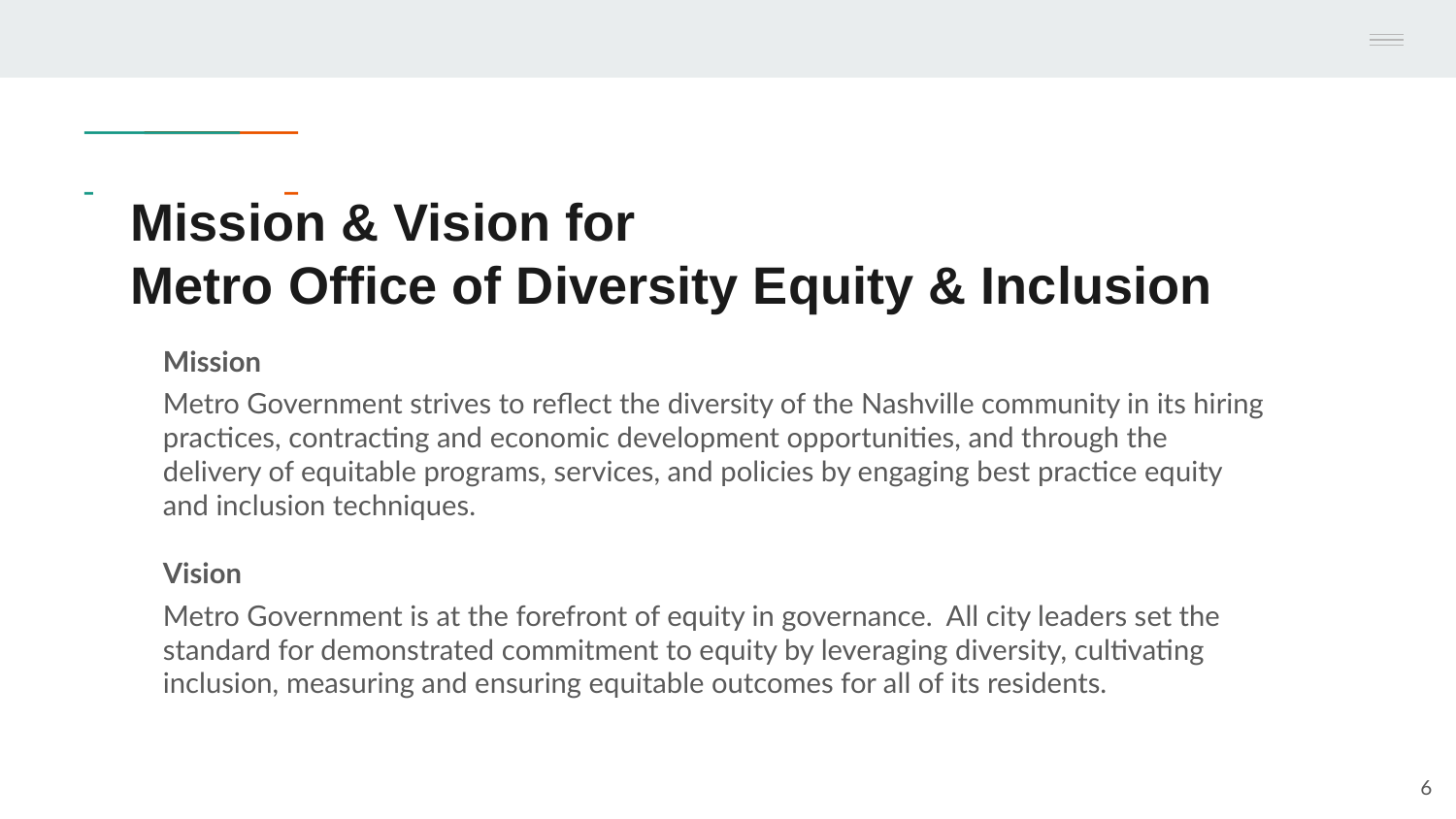

# Mission & Vision for
Metro Office of Diversity Equity & Inclusion

Mission
Metro Government strives to reflect the diversity of the Nashville community in its hiring practices, contracting and economic development opportunities, and through the delivery of equitable programs, services, and policies by engaging best practice equity and inclusion techniques.

Vision
Metro Government is at the forefront of equity in governance.  All city leaders set the standard for demonstrated commitment to equity by leveraging diversity, cultivating  inclusion, measuring and ensuring equitable outcomes for all of its residents.
6